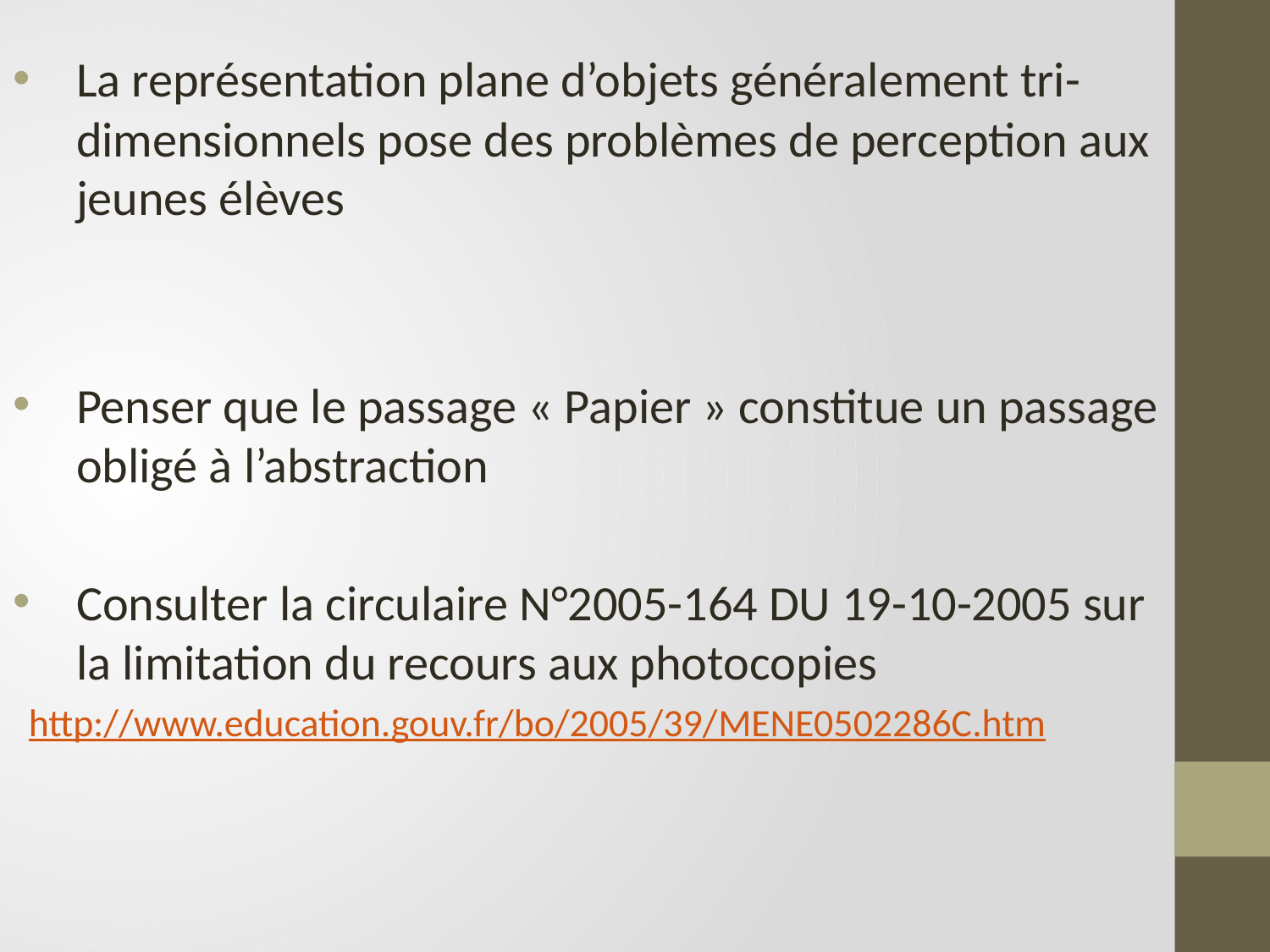

La représentation plane d’objets généralement tri-dimensionnels pose des problèmes de perception aux jeunes élèves

Penser que le passage « Papier » constitue un passage obligé à l’abstraction

Consulter la circulaire N°2005-164 DU 19-10-2005 sur la limitation du recours aux photocopies
http://www.education.gouv.fr/bo/2005/39/MENE0502286C.htm